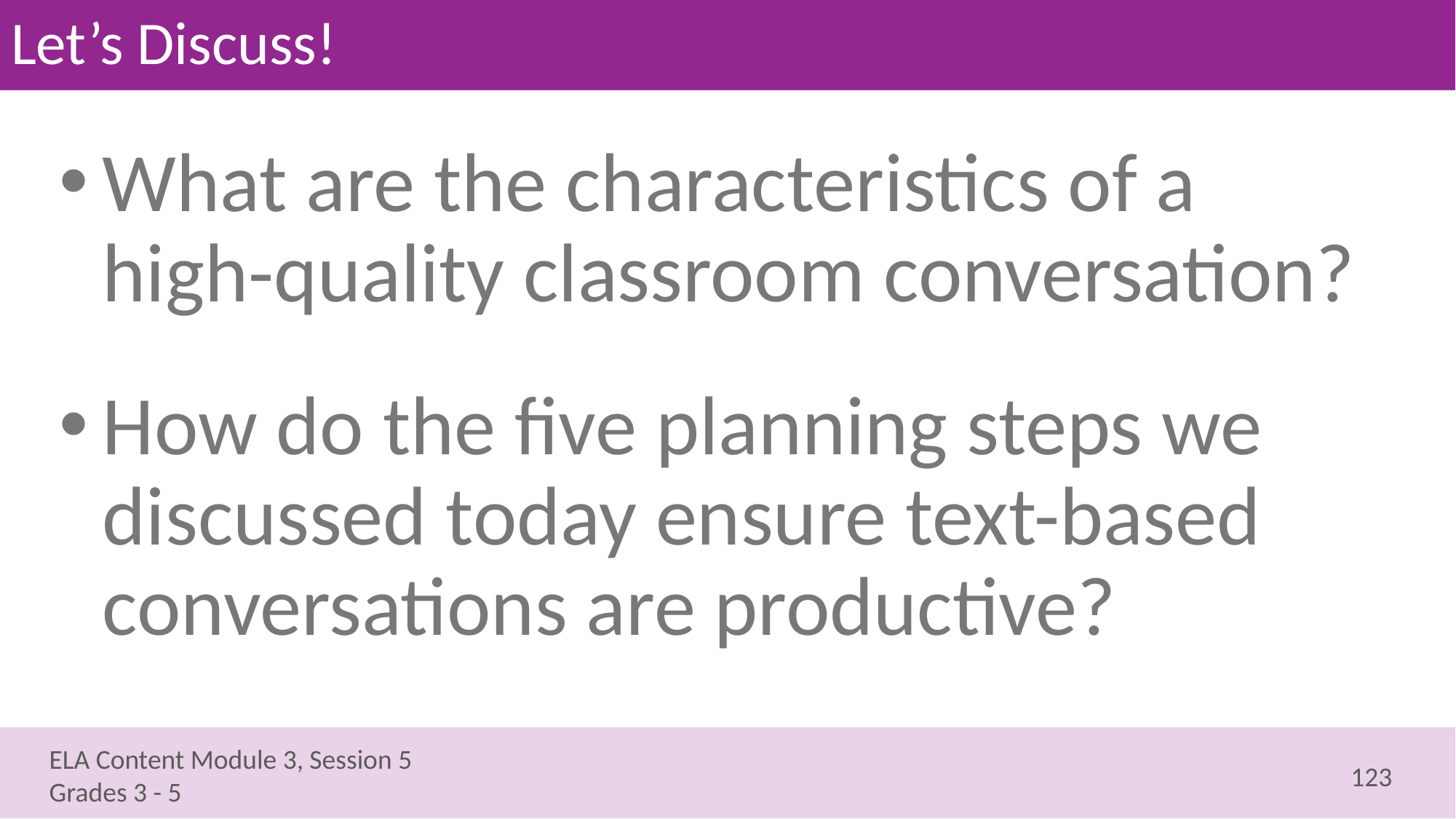

# Let’s Discuss!
What are the characteristics of a high-quality classroom conversation?

How do the five planning steps we discussed today ensure text-based conversations are productive?
123